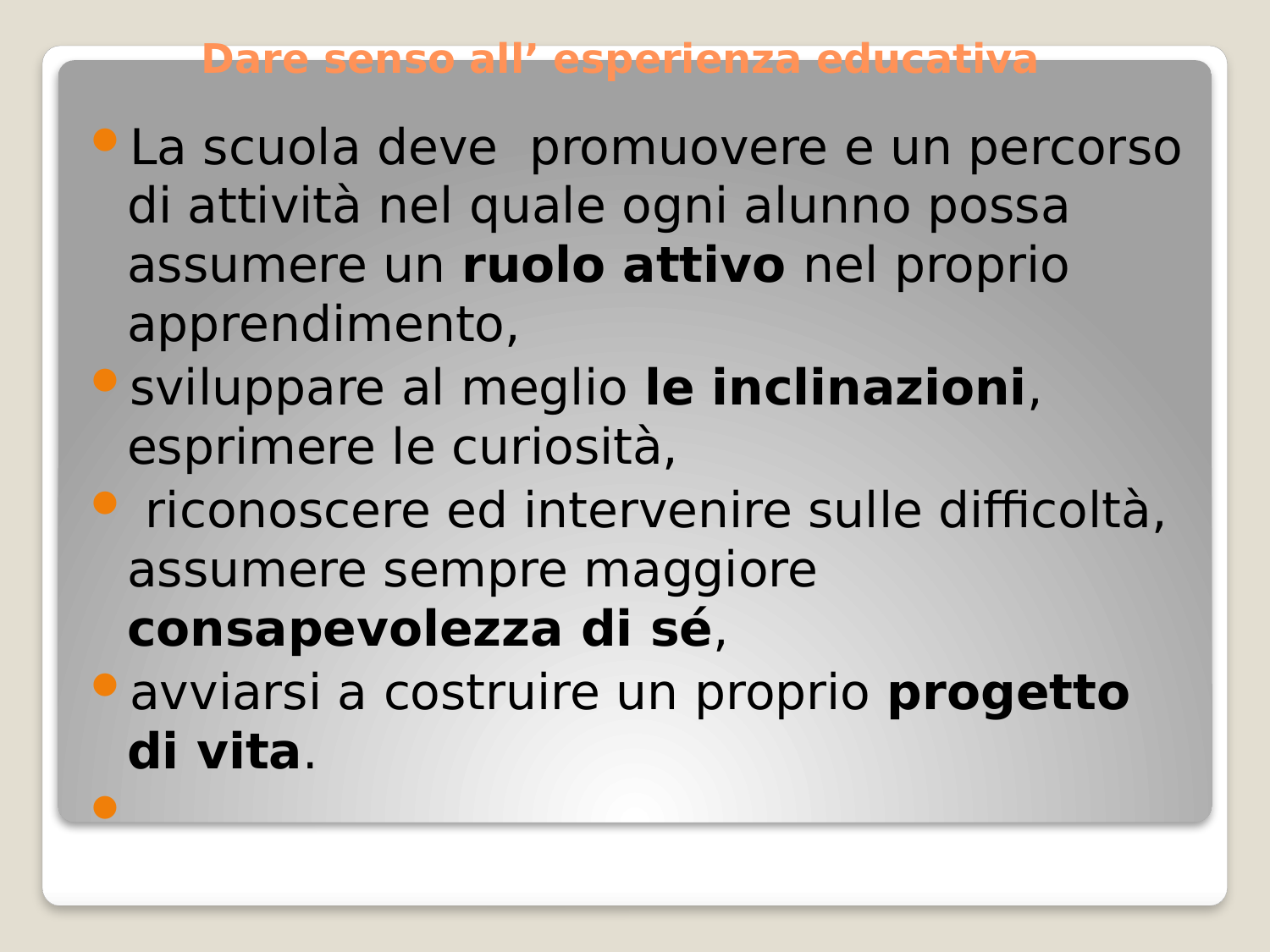

# Dare senso all’ esperienza educativa
La scuola deve  promuovere e un percorso di attività nel quale ogni alunno possa assumere un ruolo attivo nel proprio apprendimento,
sviluppare al meglio le inclinazioni, esprimere le curiosità,
 riconoscere ed intervenire sulle difficoltà, assumere sempre maggiore consapevolezza di sé,
avviarsi a costruire un proprio progetto di vita.